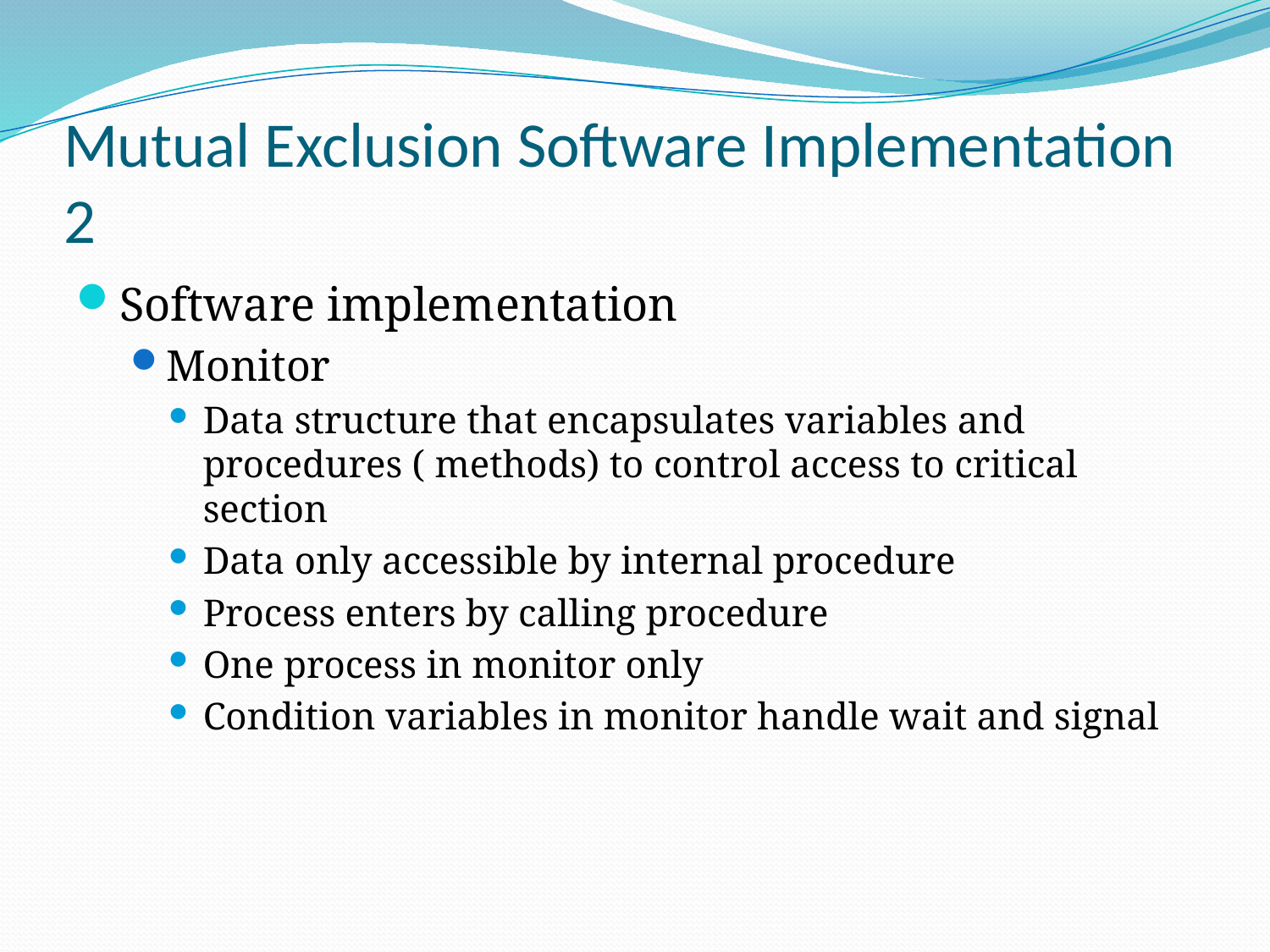

# Mutual Exclusion Software Implementation 2
Software implementation
Monitor
Data structure that encapsulates variables and procedures ( methods) to control access to critical section
Data only accessible by internal procedure
Process enters by calling procedure
One process in monitor only
Condition variables in monitor handle wait and signal